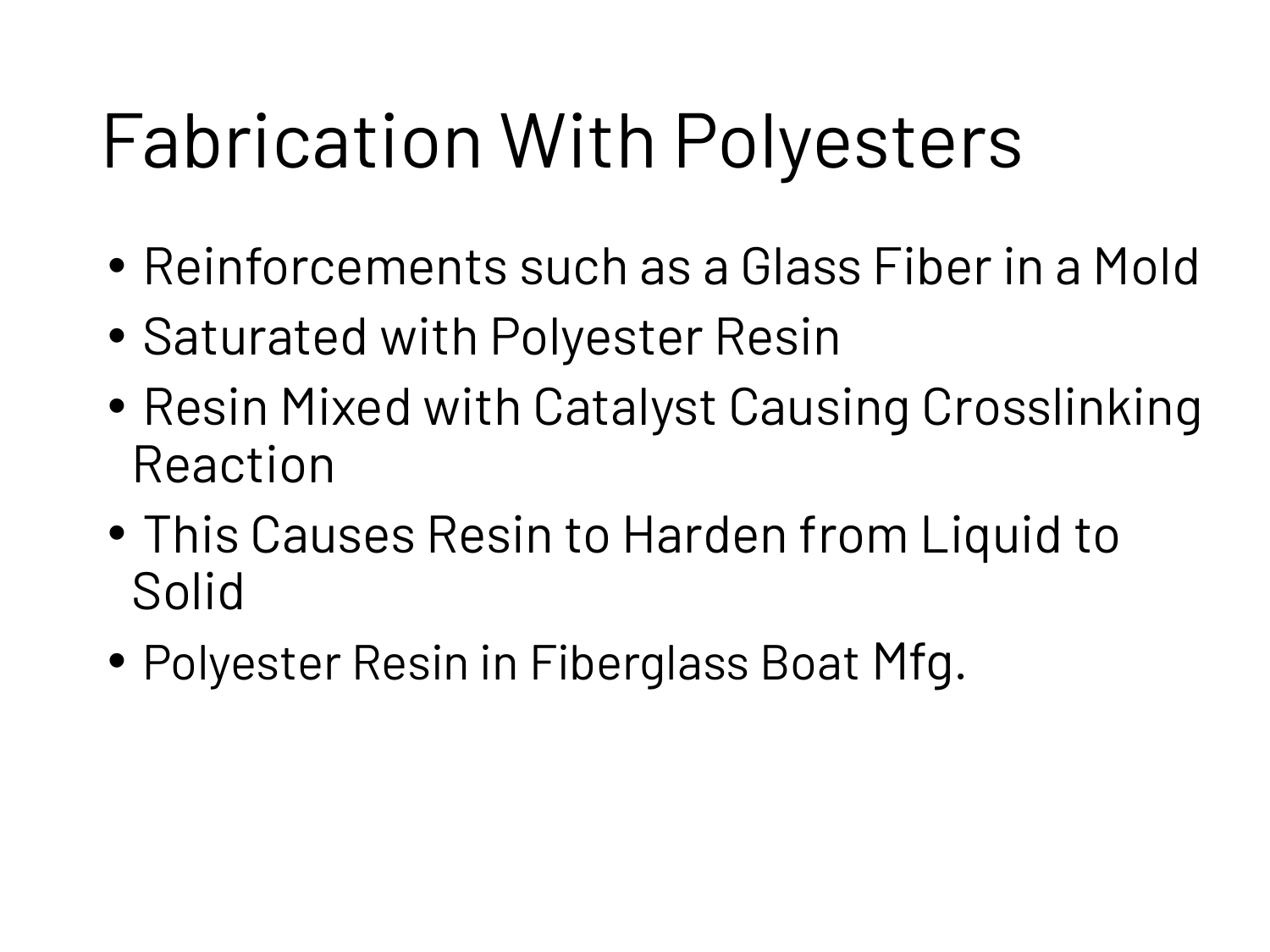

# Fabrication With Polyesters
 Reinforcements such as a Glass Fiber in a Mold
 Saturated with Polyester Resin
 Resin Mixed with Catalyst Causing Crosslinking Reaction
 This Causes Resin to Harden from Liquid to Solid
 Polyester Resin in Fiberglass Boat Mfg.